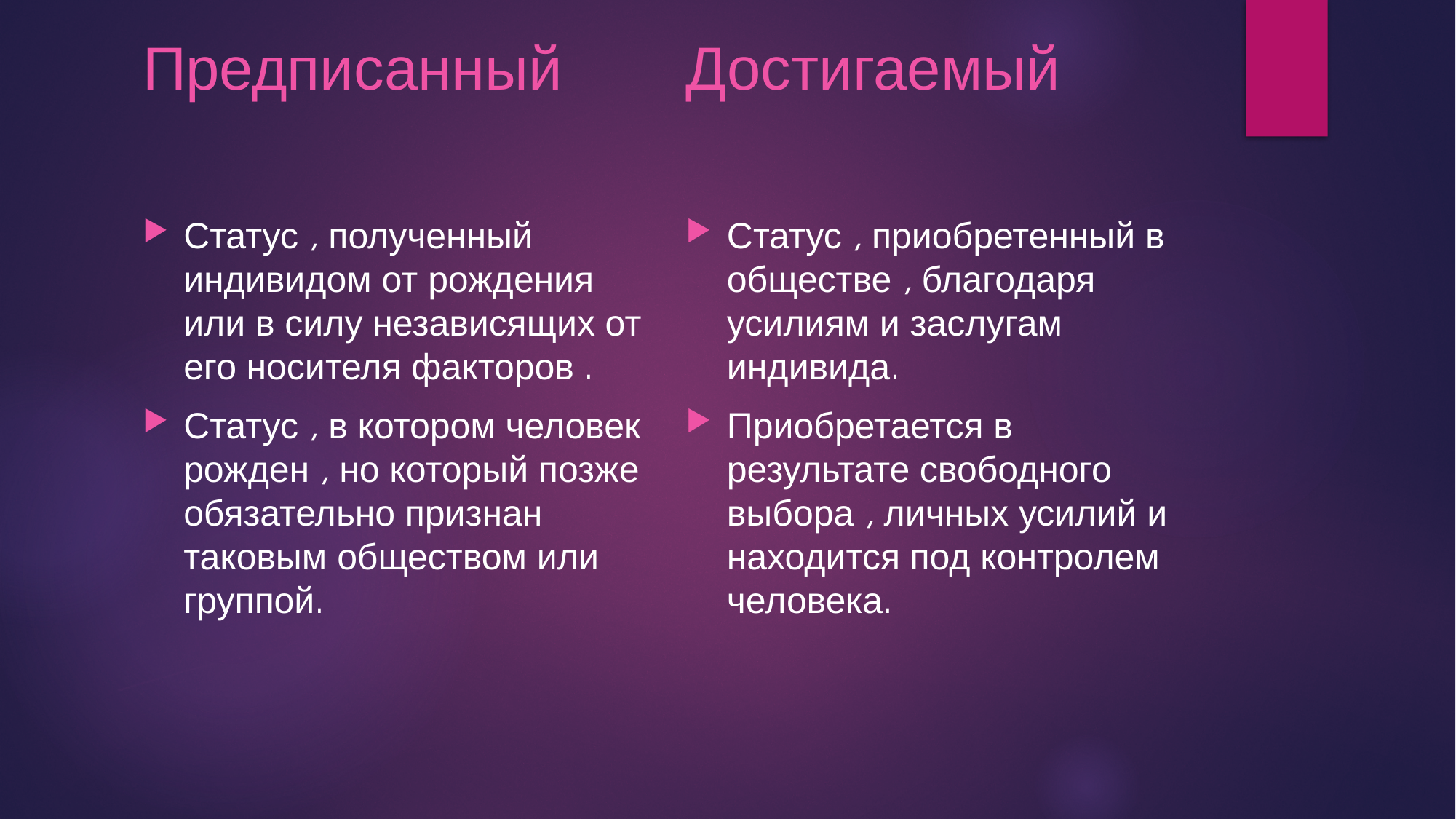

Предписанный
Достигаемый
Статус , полученный индивидом от рождения или в силу независящих от его носителя факторов .
Статус , в котором человек рожден , но который позже обязательно признан таковым обществом или группой.
Статус , приобретенный в обществе , благодаря усилиям и заслугам индивида.
Приобретается в результате свободного выбора , личных усилий и находится под контролем человека.